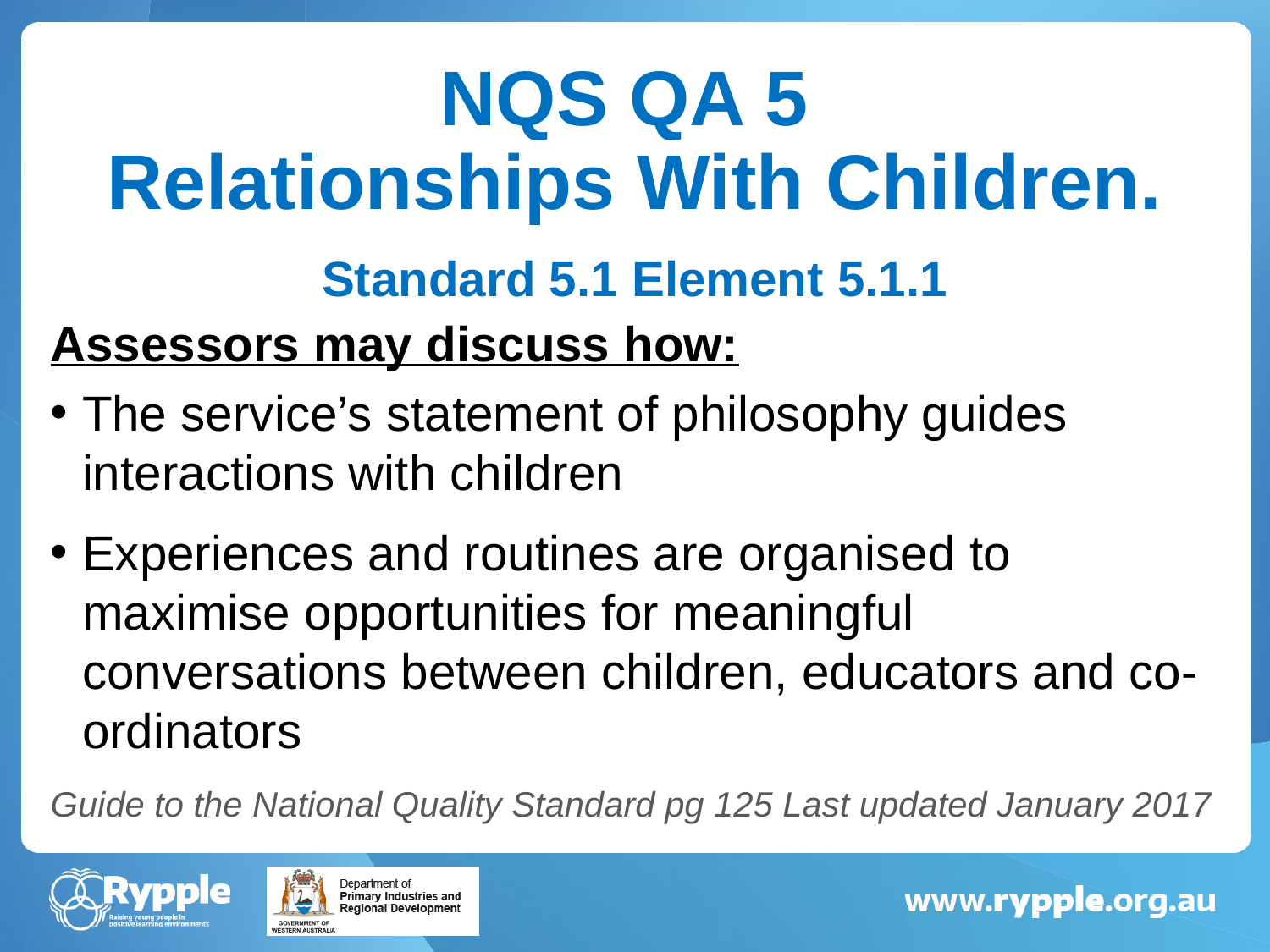

# NQS QA 5 Relationships With Children.
Standard 5.1 Element 5.1.1
Assessors may discuss how:
The service’s statement of philosophy guides interactions with children
Experiences and routines are organised to maximise opportunities for meaningful conversations between children, educators and co-ordinators
Guide to the National Quality Standard pg 125 Last updated January 2017